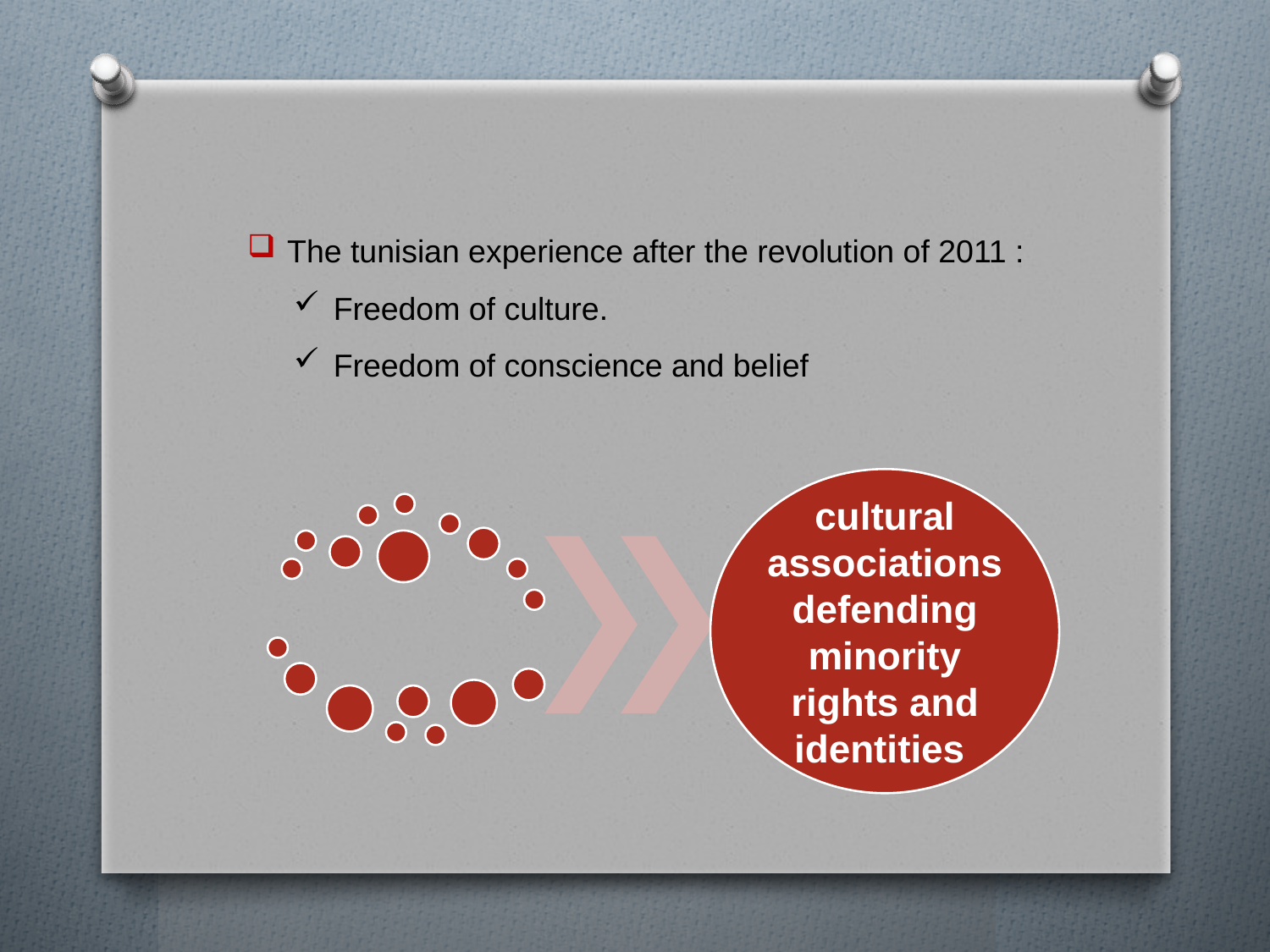

The tunisian experience after the revolution of 2011 :
Freedom of culture.
Freedom of conscience and belief

cultural associations defending minority rights and identities